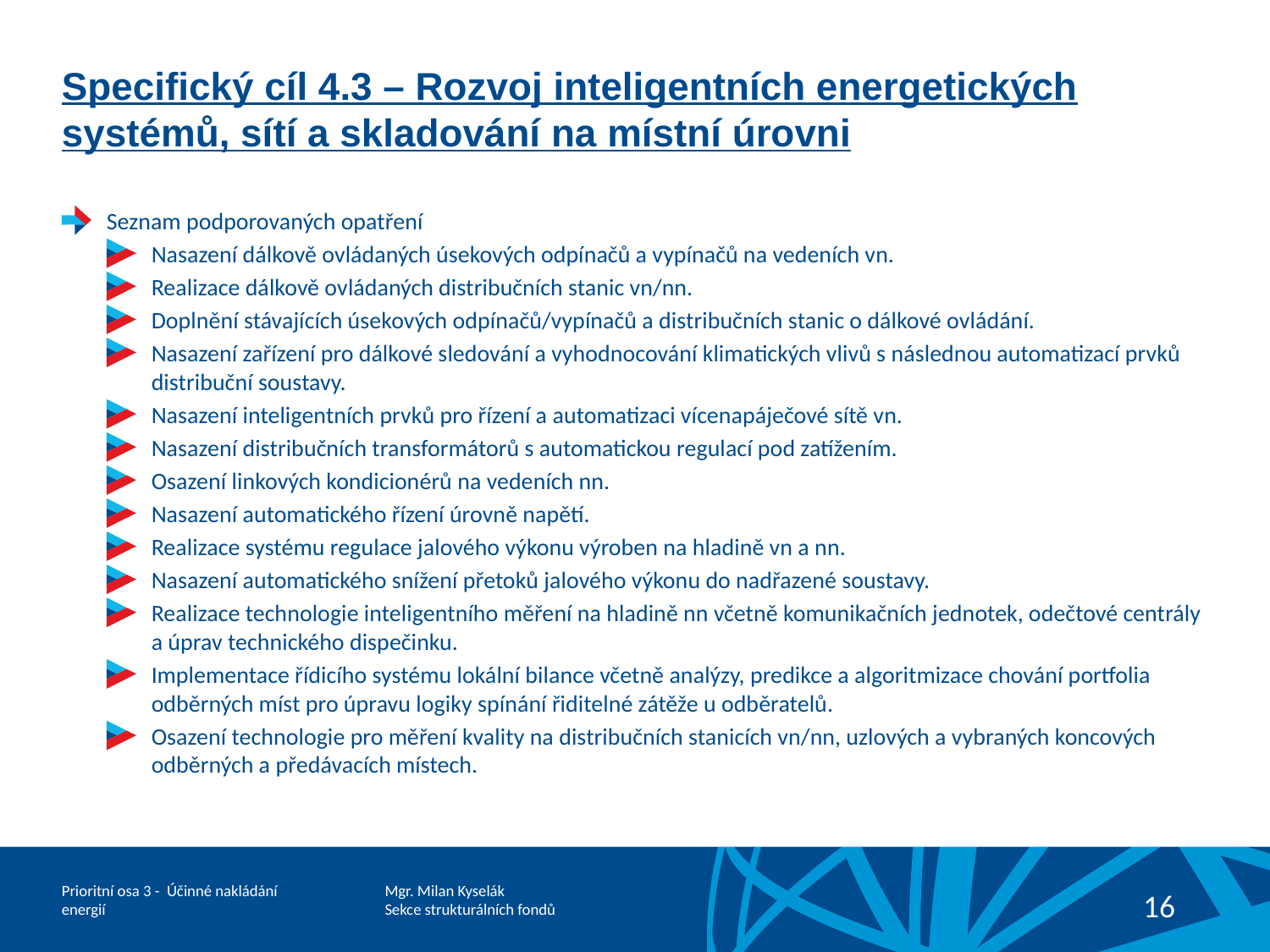

# Specifický cíl 4.3 – Rozvoj inteligentních energetických systémů, sítí a skladování na místní úrovni
Seznam podporovaných opatření
Nasazení dálkově ovládaných úsekových odpínačů a vypínačů na vedeních vn.
Realizace dálkově ovládaných distribučních stanic vn/nn.
Doplnění stávajících úsekových odpínačů/vypínačů a distribučních stanic o dálkové ovládání.
Nasazení zařízení pro dálkové sledování a vyhodnocování klimatických vlivů s následnou automatizací prvků distribuční soustavy.
Nasazení inteligentních prvků pro řízení a automatizaci vícenapáječové sítě vn.
Nasazení distribučních transformátorů s automatickou regulací pod zatížením.
Osazení linkových kondicionérů na vedeních nn.
Nasazení automatického řízení úrovně napětí.
Realizace systému regulace jalového výkonu výroben na hladině vn a nn.
Nasazení automatického snížení přetoků jalového výkonu do nadřazené soustavy.
Realizace technologie inteligentního měření na hladině nn včetně komunikačních jednotek, odečtové centrály a úprav technického dispečinku.
Implementace řídicího systému lokální bilance včetně analýzy, predikce a algoritmizace chování portfolia odběrných míst pro úpravu logiky spínání řiditelné zátěže u odběratelů.
Osazení technologie pro měření kvality na distribučních stanicích vn/nn, uzlových a vybraných koncových odběrných a předávacích místech.